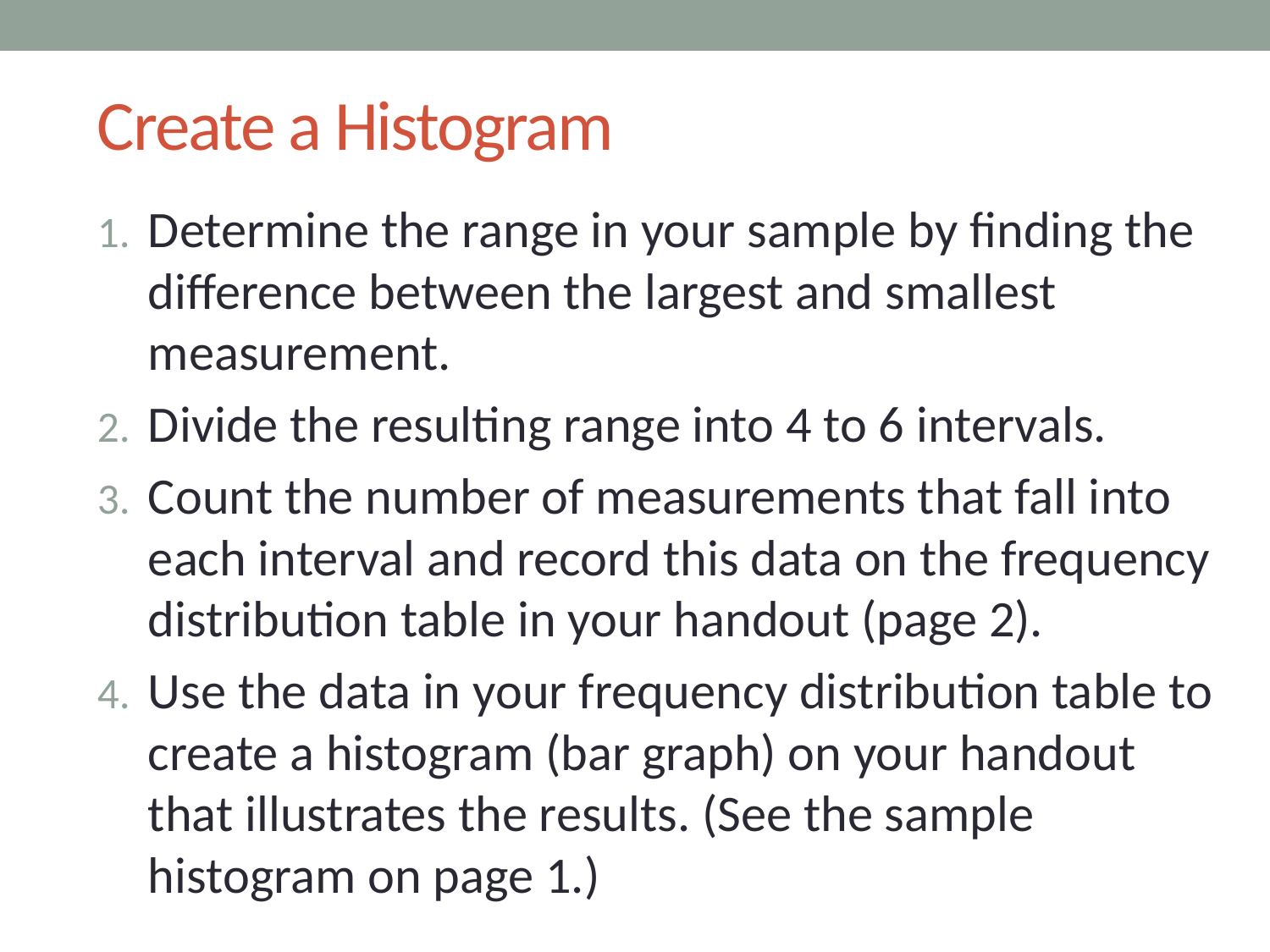

# Create a Histogram
Determine the range in your sample by finding the difference between the largest and smallest measurement.
Divide the resulting range into 4 to 6 intervals.
Count the number of measurements that fall into each interval and record this data on the frequency distribution table in your handout (page 2).
Use the data in your frequency distribution table to create a histogram (bar graph) on your handout that illustrates the results. (See the sample histogram on page 1.)